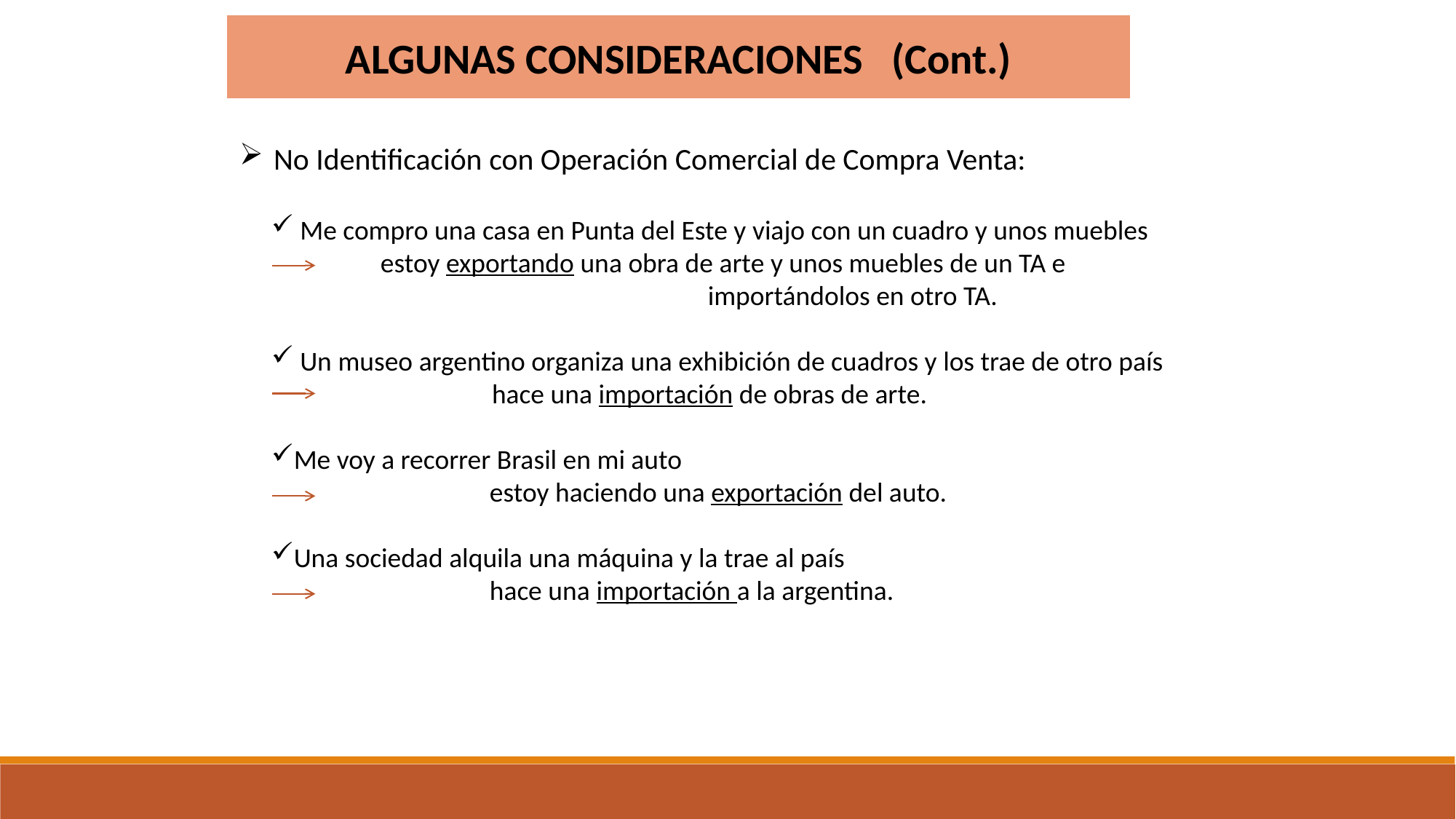

ALGUNAS CONSIDERACIONES   (Cont.)
No Identificación con Operación Comercial de Compra Venta:

 Me compro una casa en Punta del Este y viajo con un cuadro y unos muebles
       	estoy exportando una obra de arte y unos muebles de un TA e 					importándolos en otro TA.

 Un museo argentino organiza una exhibición de cuadros y los trae de otro país         		hace una importación de obras de arte.

Me voy a recorrer Brasil en mi auto
		estoy haciendo una exportación del auto.

Una sociedad alquila una máquina y la trae al país
		hace una importación a la argentina.